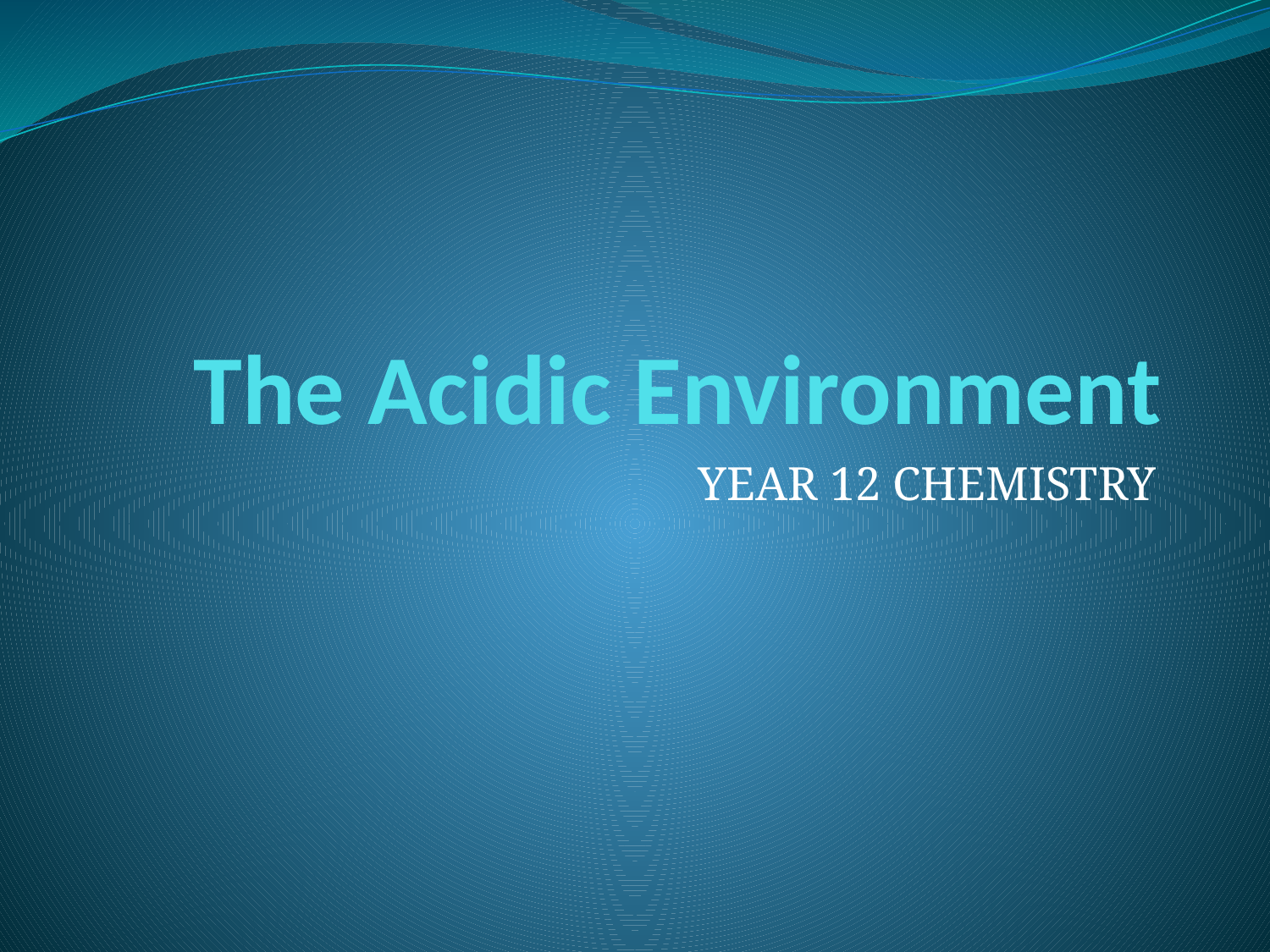

# The Acidic Environment
YEAR 12 CHEMISTRY